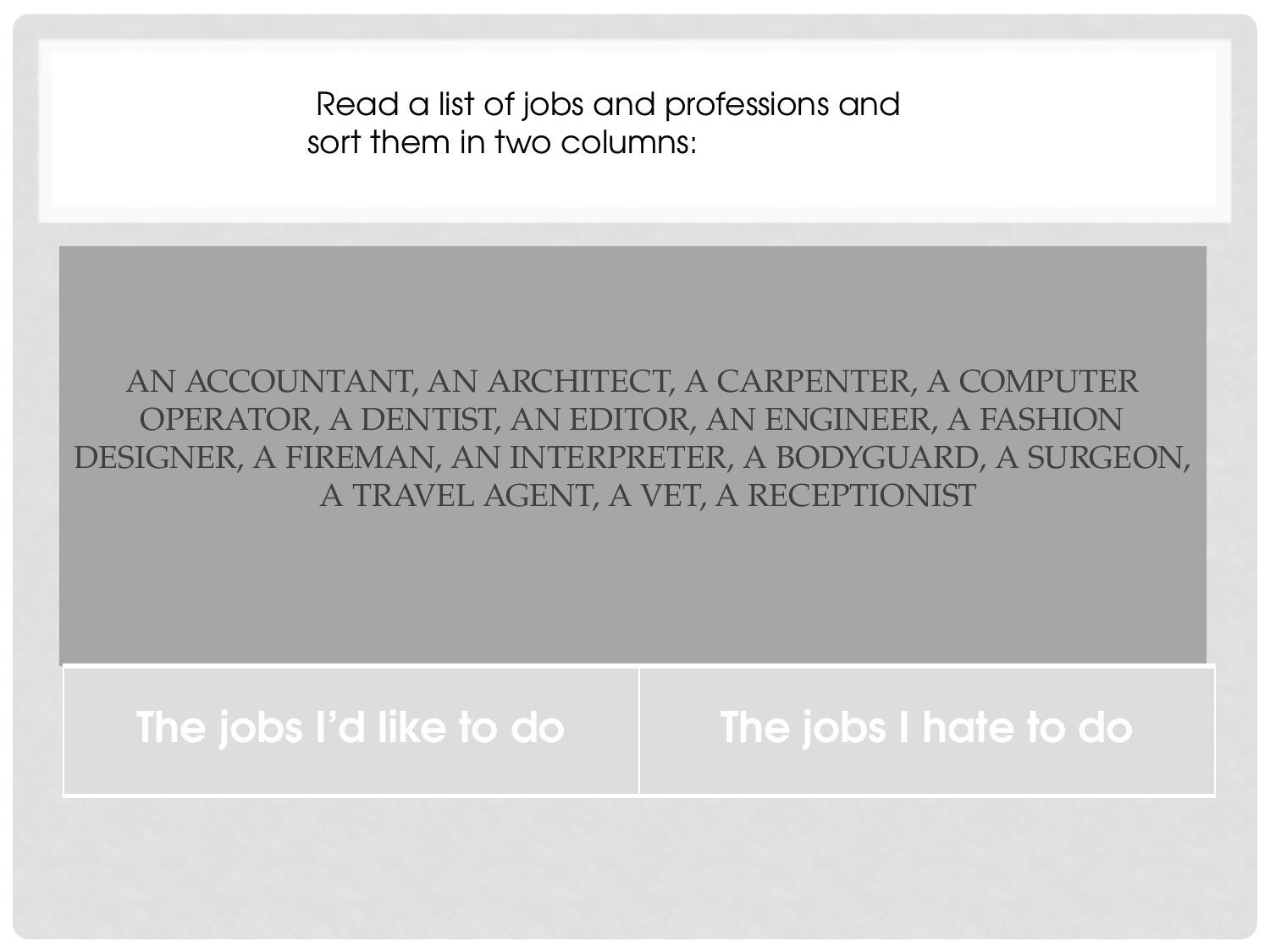

Read a list of jobs and professions and sort them in two columns:
# an accountant, an architect, a carpenter, a computer operator, a dentist, an editor, an engineer, a fashion designer, a fireman, an interpreter, a bodyguard, a surgeon,     a travel agent, a vet, a receptionist
| The jobs I’d like to do | The jobs I hate to do |
| --- | --- |